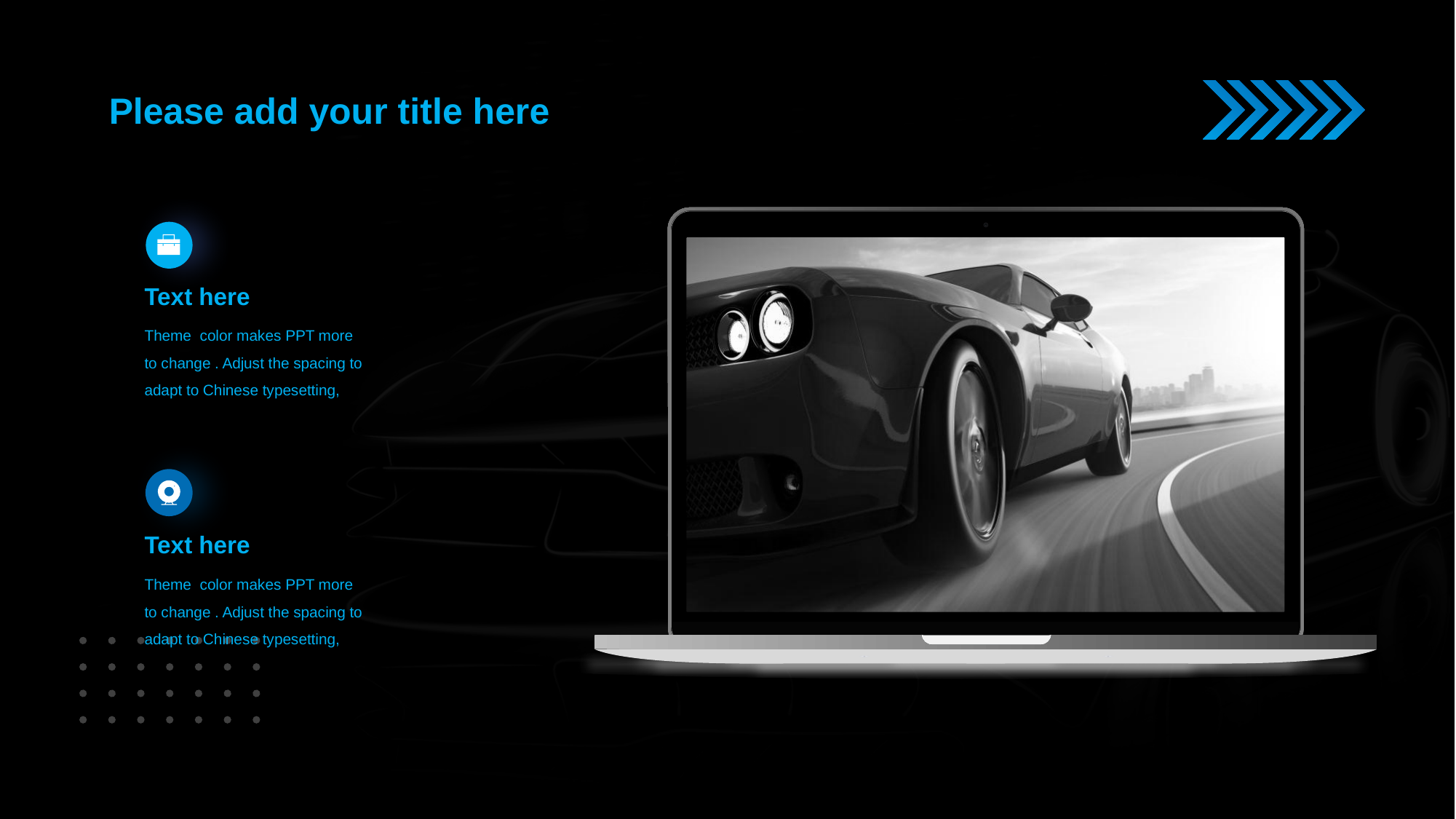

Text here
Theme  color makes PPT more to change . Adjust the spacing to adapt to Chinese typesetting,

Text here
Theme  color makes PPT more to change . Adjust the spacing to adapt to Chinese typesetting,